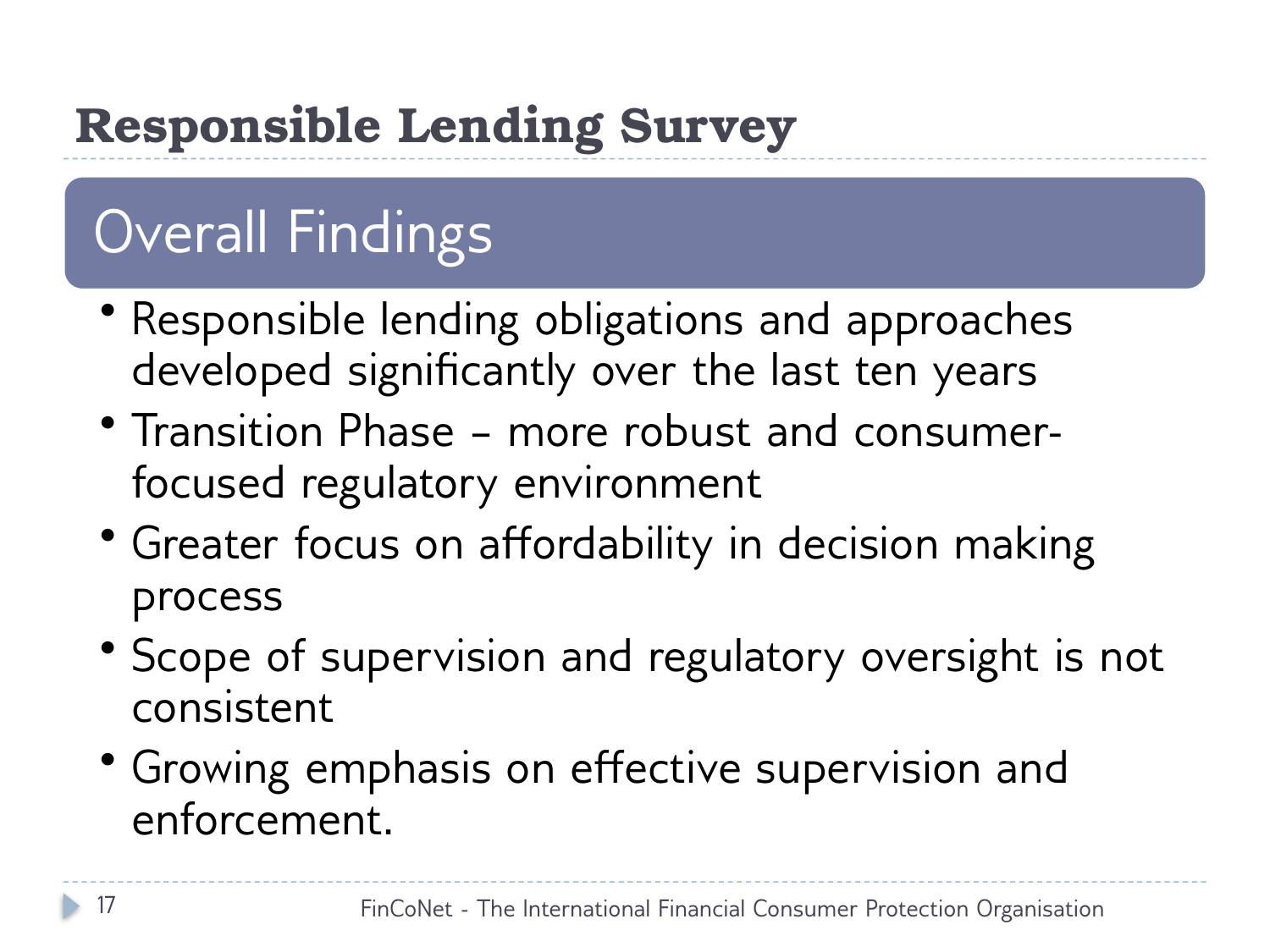

# Responsible Lending Survey
Overall Findings
Responsible lending obligations and approaches developed significantly over the last ten years
Transition Phase – more robust and consumer-focused regulatory environment
Greater focus on affordability in decision making process
Scope of supervision and regulatory oversight is not consistent
Growing emphasis on effective supervision and enforcement.
17
FinCoNet - The International Financial Consumer Protection Organisation